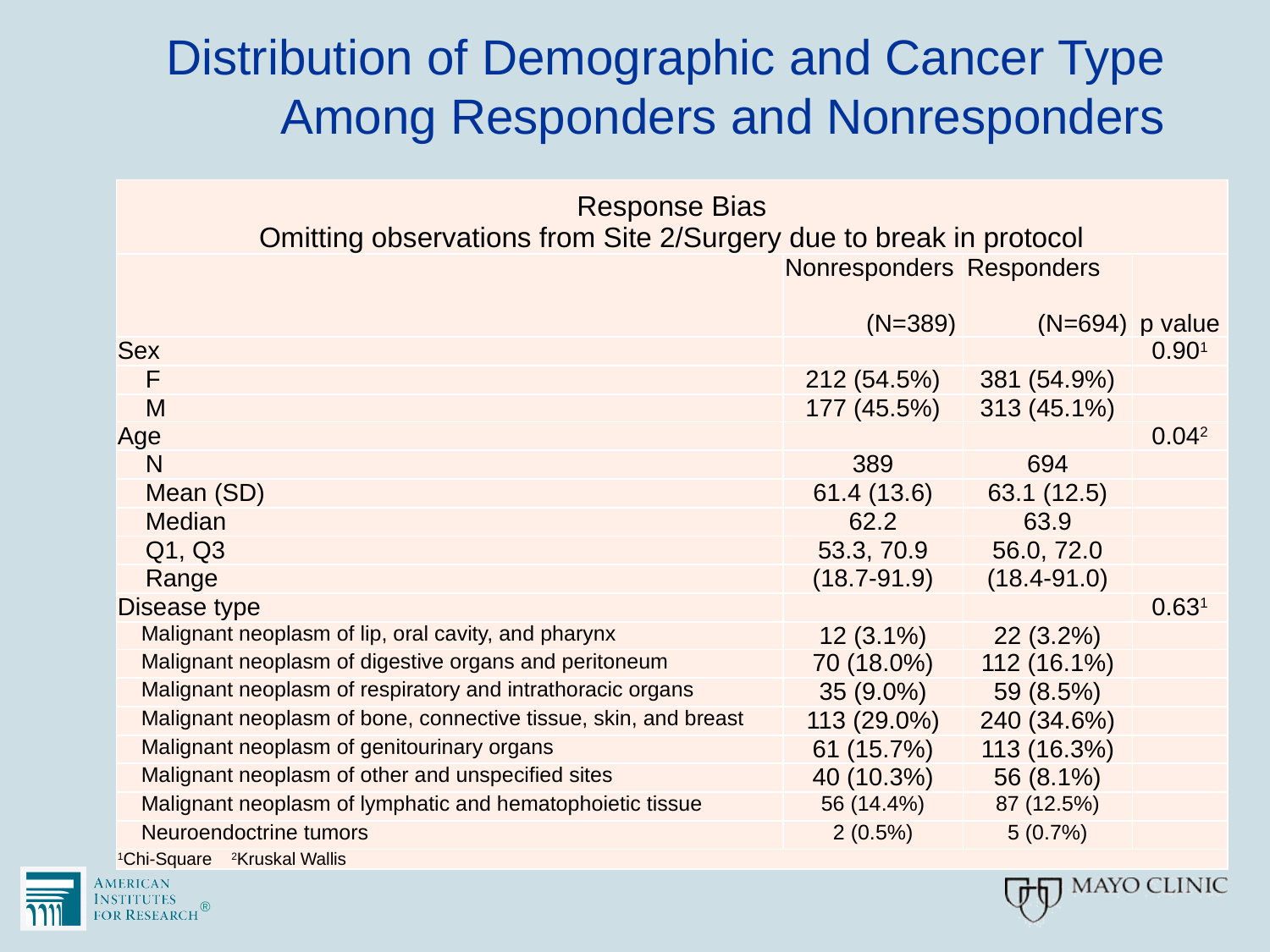

# Distribution of Demographic and Cancer Type Among Responders and Nonresponders
| Response Bias Omitting observations from Site 2/Surgery due to break in protocol |  |  |  |
| --- | --- | --- | --- |
|  | Nonresponders (N=389) | Responders (N=694) | p value |
| Sex |  |  | 0.901 |
| F | 212 (54.5%) | 381 (54.9%) |  |
| M | 177 (45.5%) | 313 (45.1%) |  |
| Age |  |  | 0.042 |
| N | 389 | 694 |  |
| Mean (SD) | 61.4 (13.6) | 63.1 (12.5) |  |
| Median | 62.2 | 63.9 |  |
| Q1, Q3 | 53.3, 70.9 | 56.0, 72.0 |  |
| Range | (18.7-91.9) | (18.4-91.0) |  |
| Disease type |  |  | 0.631 |
| Malignant neoplasm of lip, oral cavity, and pharynx | 12 (3.1%) | 22 (3.2%) |  |
| Malignant neoplasm of digestive organs and peritoneum | 70 (18.0%) | 112 (16.1%) |  |
| Malignant neoplasm of respiratory and intrathoracic organs | 35 (9.0%) | 59 (8.5%) |  |
| Malignant neoplasm of bone, connective tissue, skin, and breast | 113 (29.0%) | 240 (34.6%) |  |
| Malignant neoplasm of genitourinary organs | 61 (15.7%) | 113 (16.3%) |  |
| Malignant neoplasm of other and unspecified sites | 40 (10.3%) | 56 (8.1%) |  |
| Malignant neoplasm of lymphatic and hematophoietic tissue | 56 (14.4%) | 87 (12.5%) |  |
| Neuroendoctrine tumors | 2 (0.5%) | 5 (0.7%) |  |
| 1Chi-Square    2Kruskal Wallis |  |  |  |